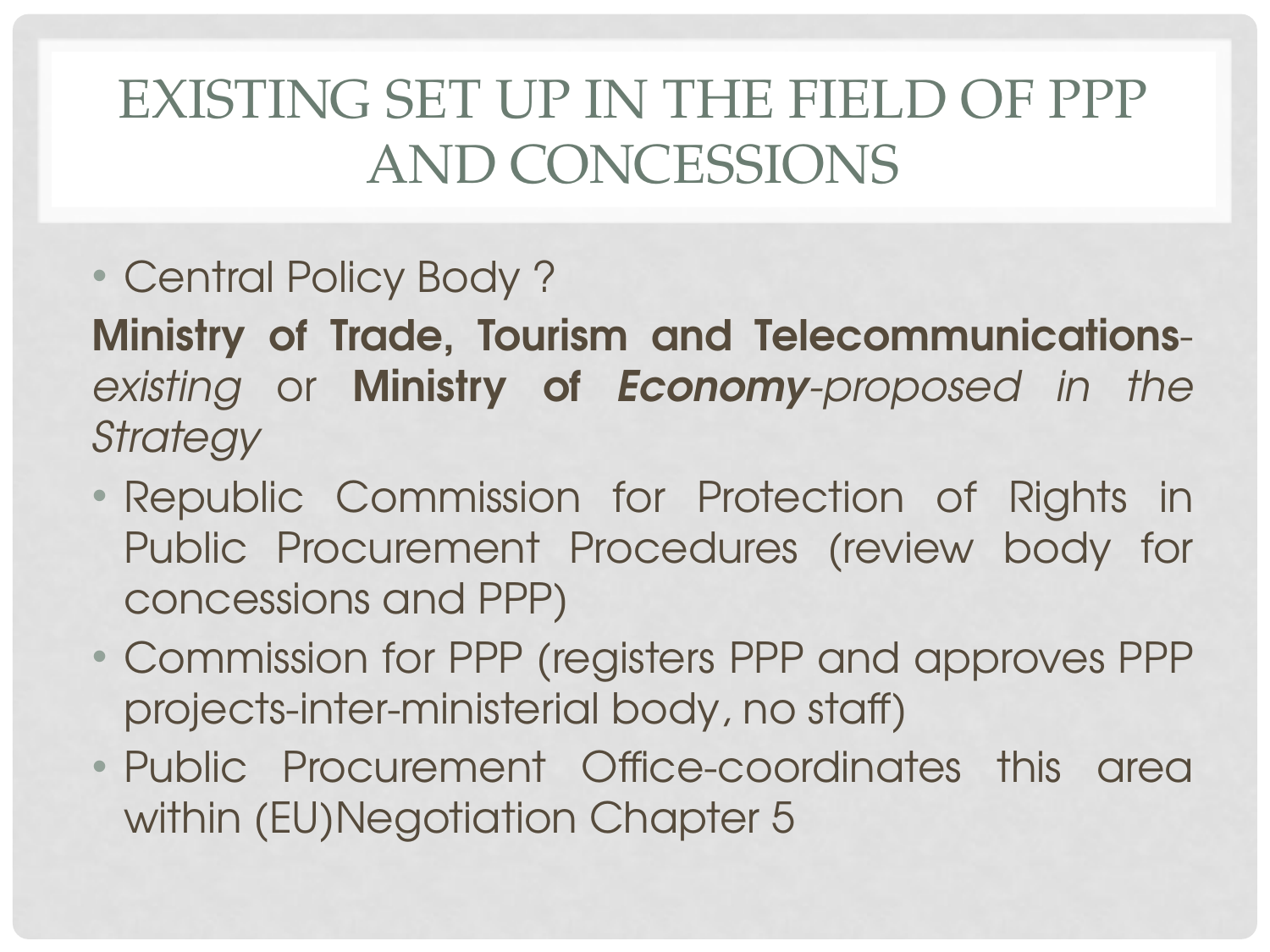

# existing set up in the field of ppp and concessions
Central Policy Body ?
Ministry of Trade, Tourism and Telecommunications-existing or Ministry of Economy-proposed in the Strategy
Republic Commission for Protection of Rights in Public Procurement Procedures (review body for concessions and PPP)
Commission for PPP (registers PPP and approves PPP projects-inter-ministerial body, no staff)
Public Procurement Office-coordinates this area within (EU)Negotiation Chapter 5